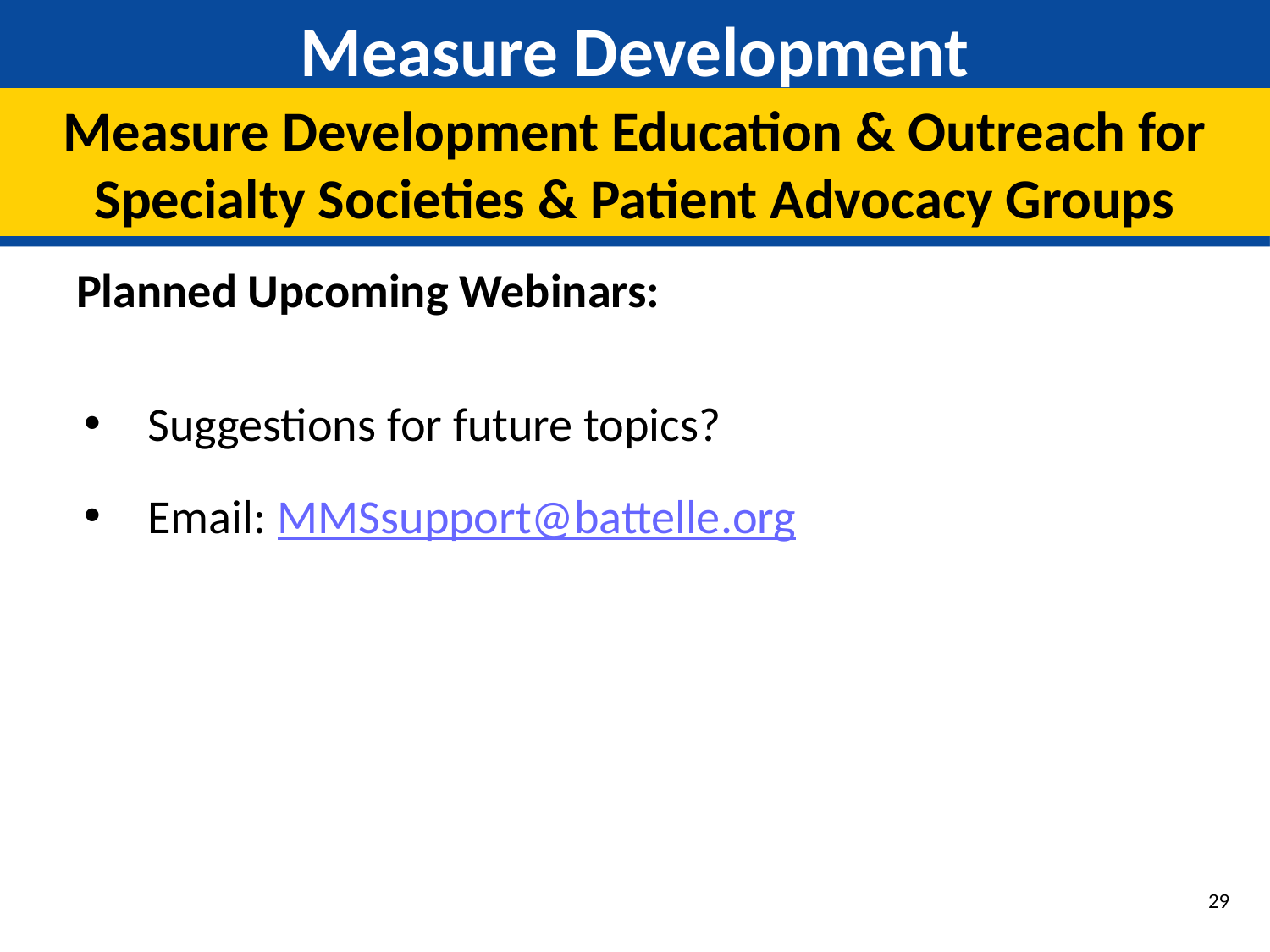

# Measure Development
Measure Development Education & Outreach for Specialty Societies & Patient Advocacy Groups
Planned Upcoming Webinars:

Suggestions for future topics?

Email: MMSsupport@battelle.org